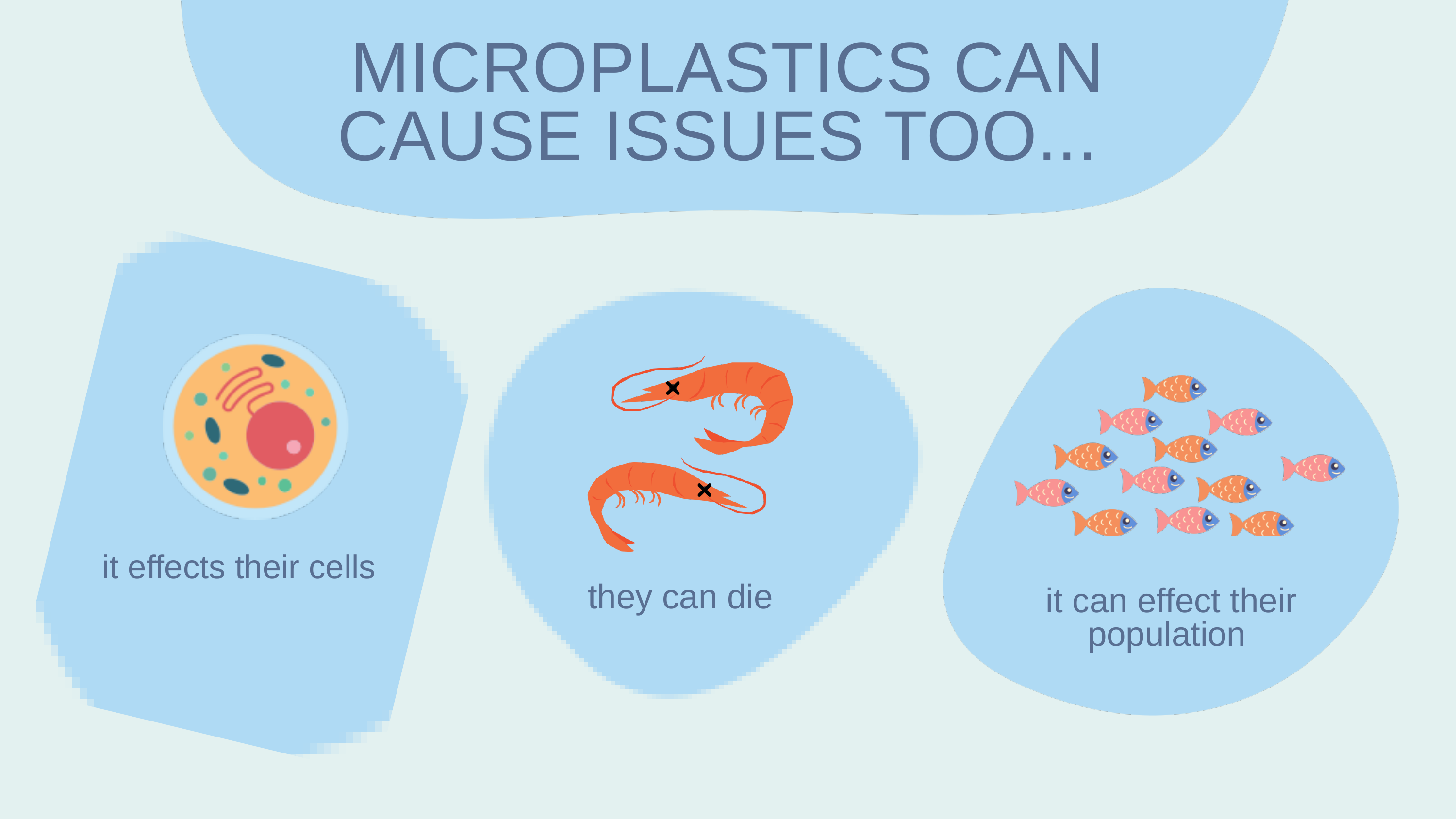

MICROPLASTICS CAN CAUSE ISSUES TOO...

it effects their cells
they can die
it can effect their population